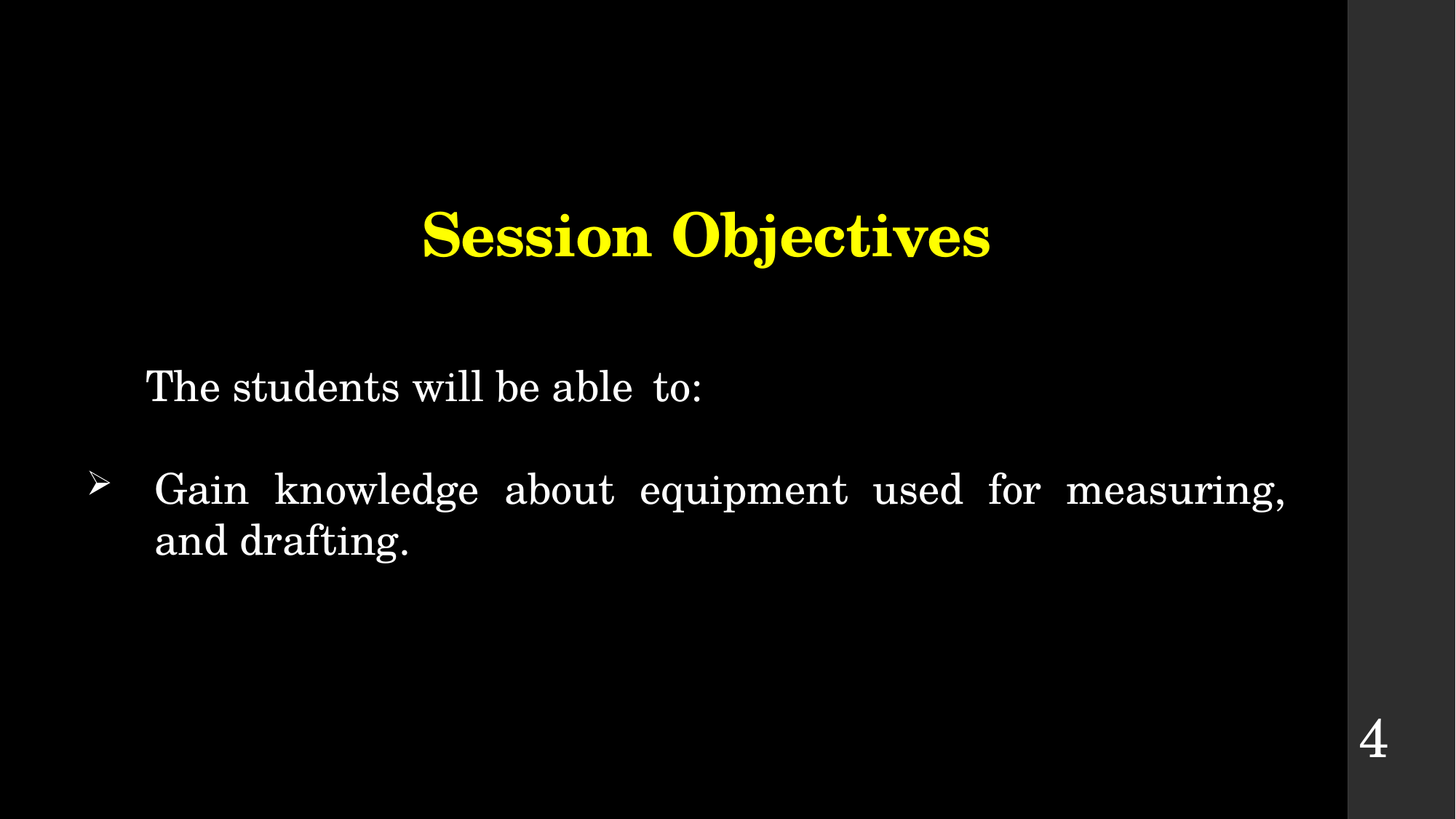

# Session Objectives
      The students will be able to:

Gain knowledge about equipment used for measuring, and drafting.
4